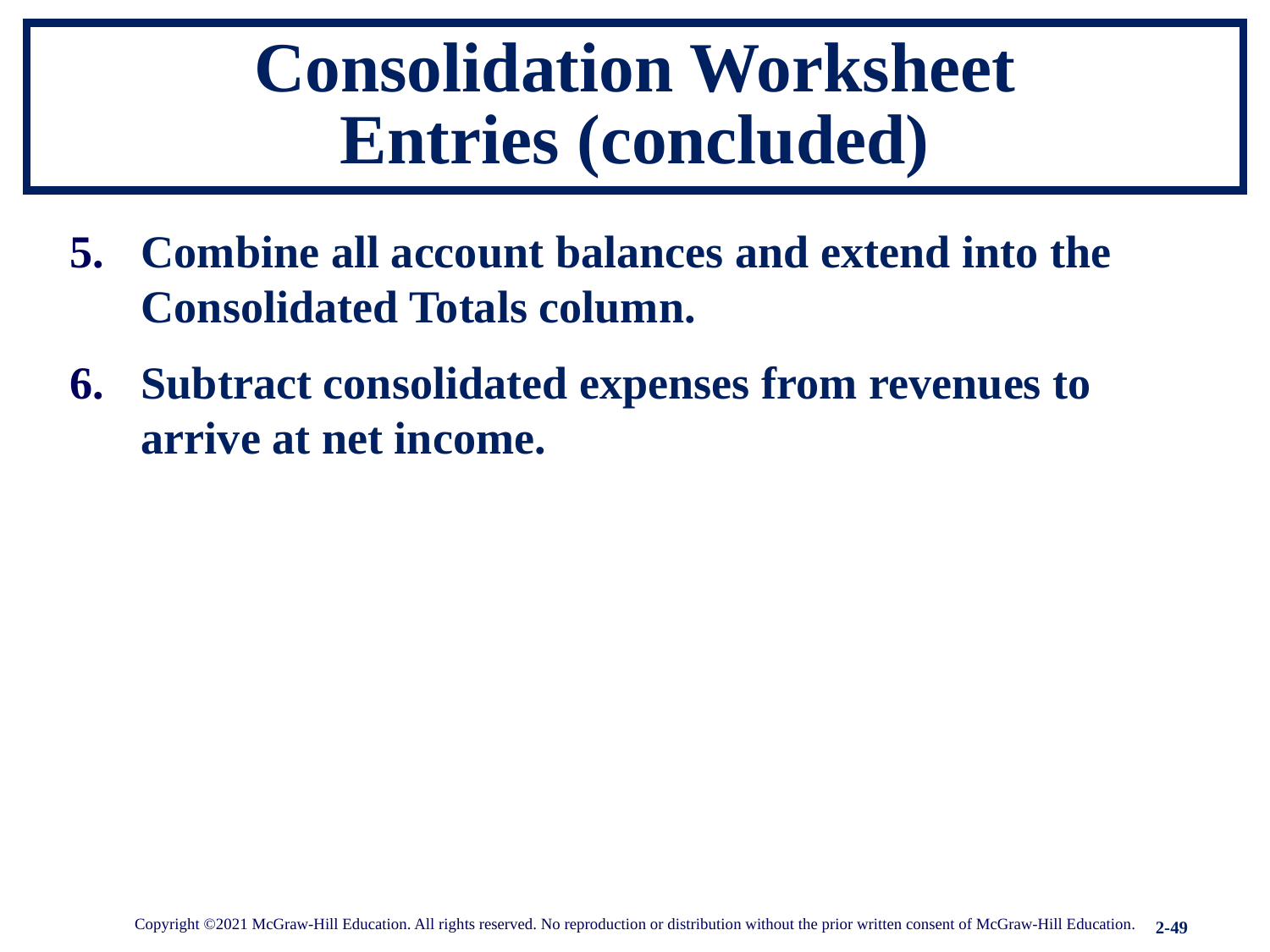

# Consolidation Worksheet Entries (concluded)
Combine all account balances and extend into the Consolidated Totals column.
Subtract consolidated expenses from revenues to arrive at net income.
Copyright ©2021 McGraw-Hill Education. All rights reserved. No reproduction or distribution without the prior written consent of McGraw-Hill Education.
2-49